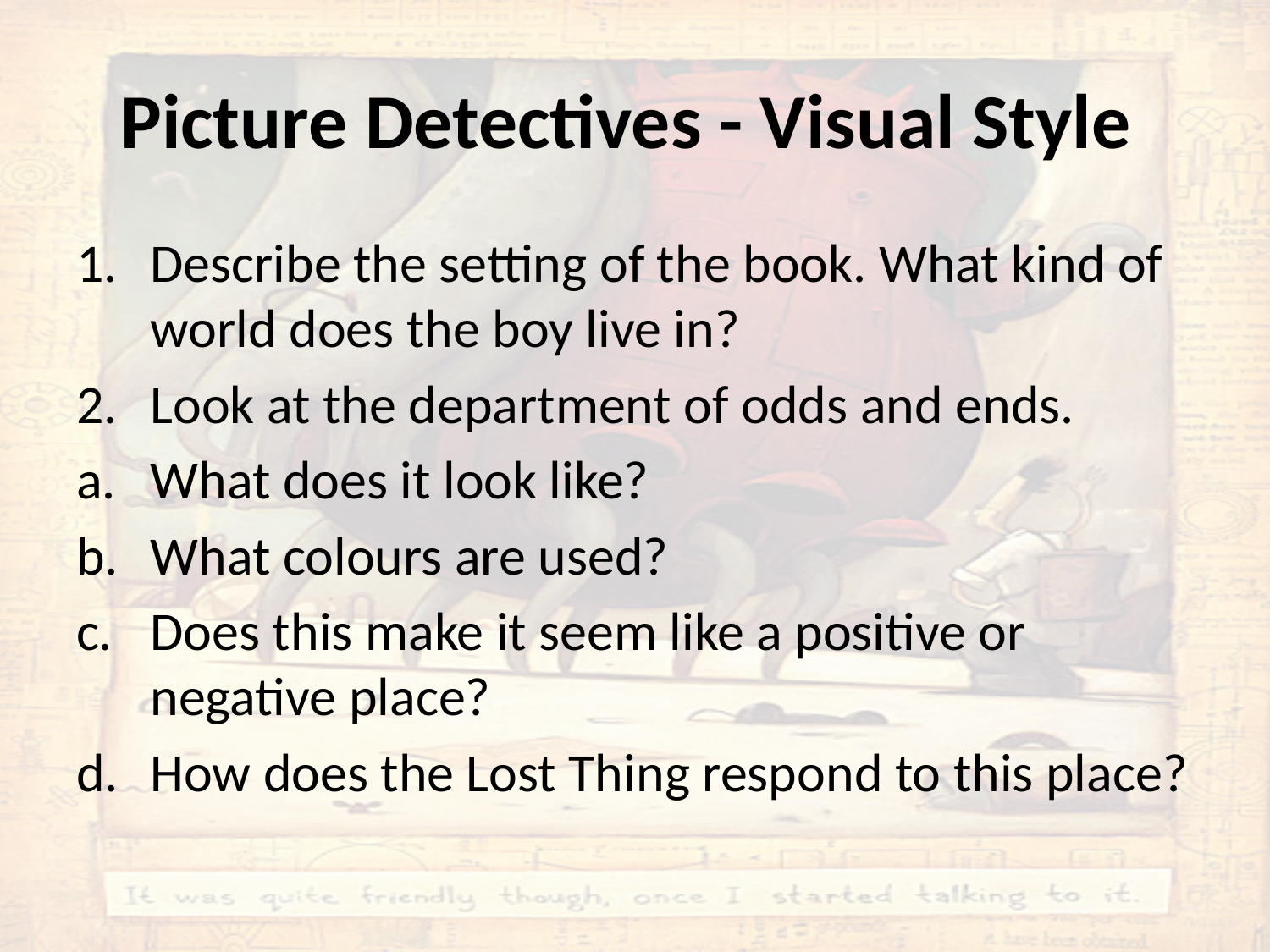

# Picture Detectives - Visual Style
Describe the setting of the book. What kind of world does the boy live in?
Look at the department of odds and ends.
What does it look like?
What colours are used?
Does this make it seem like a positive or negative place?
How does the Lost Thing respond to this place?